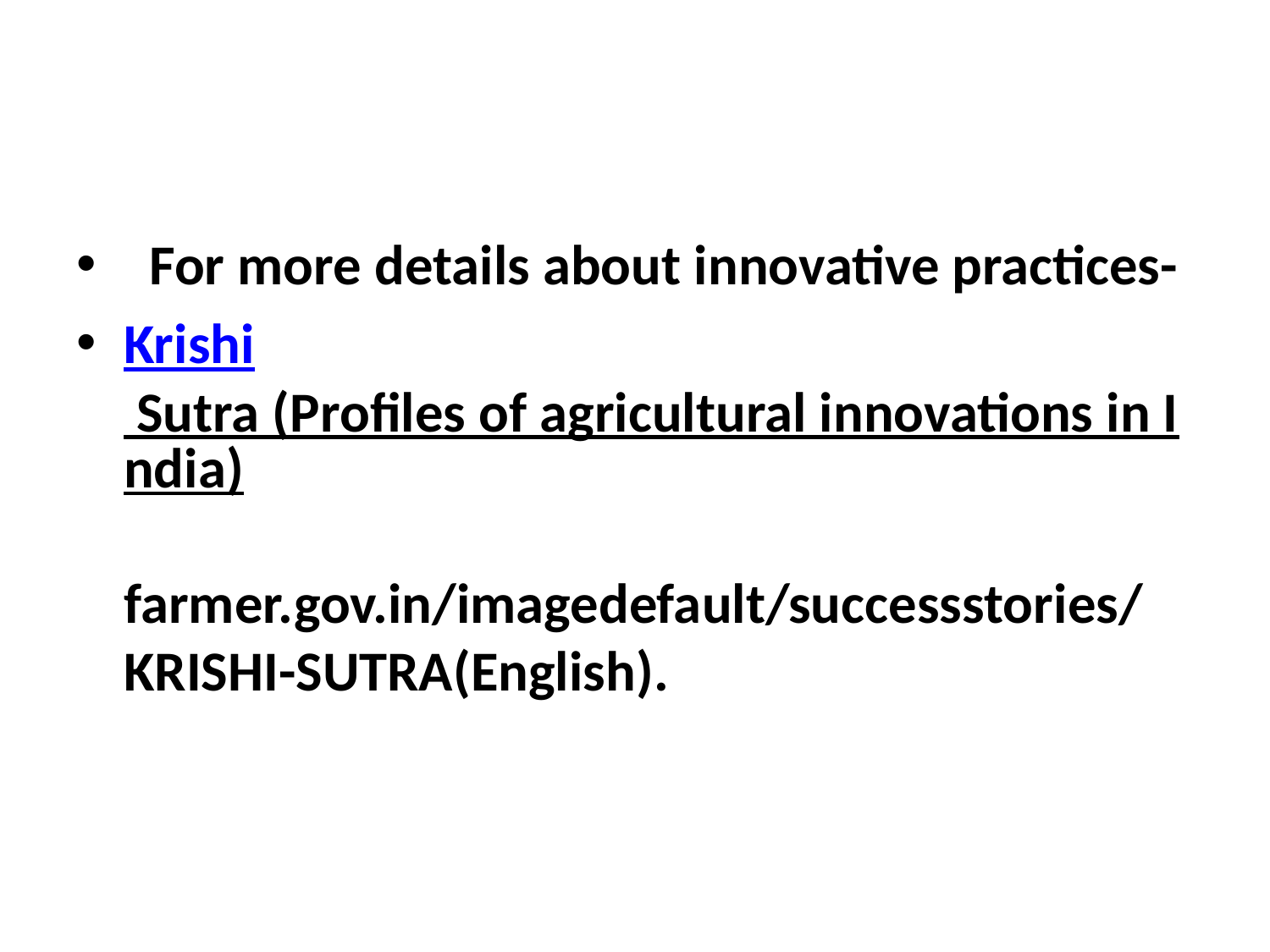

#
  For more details about innovative practices-
Krishi Sutra (Profiles of agricultural innovations in India)
farmer.gov.in/imagedefault/successstories/KRISHI-SUTRA(English).